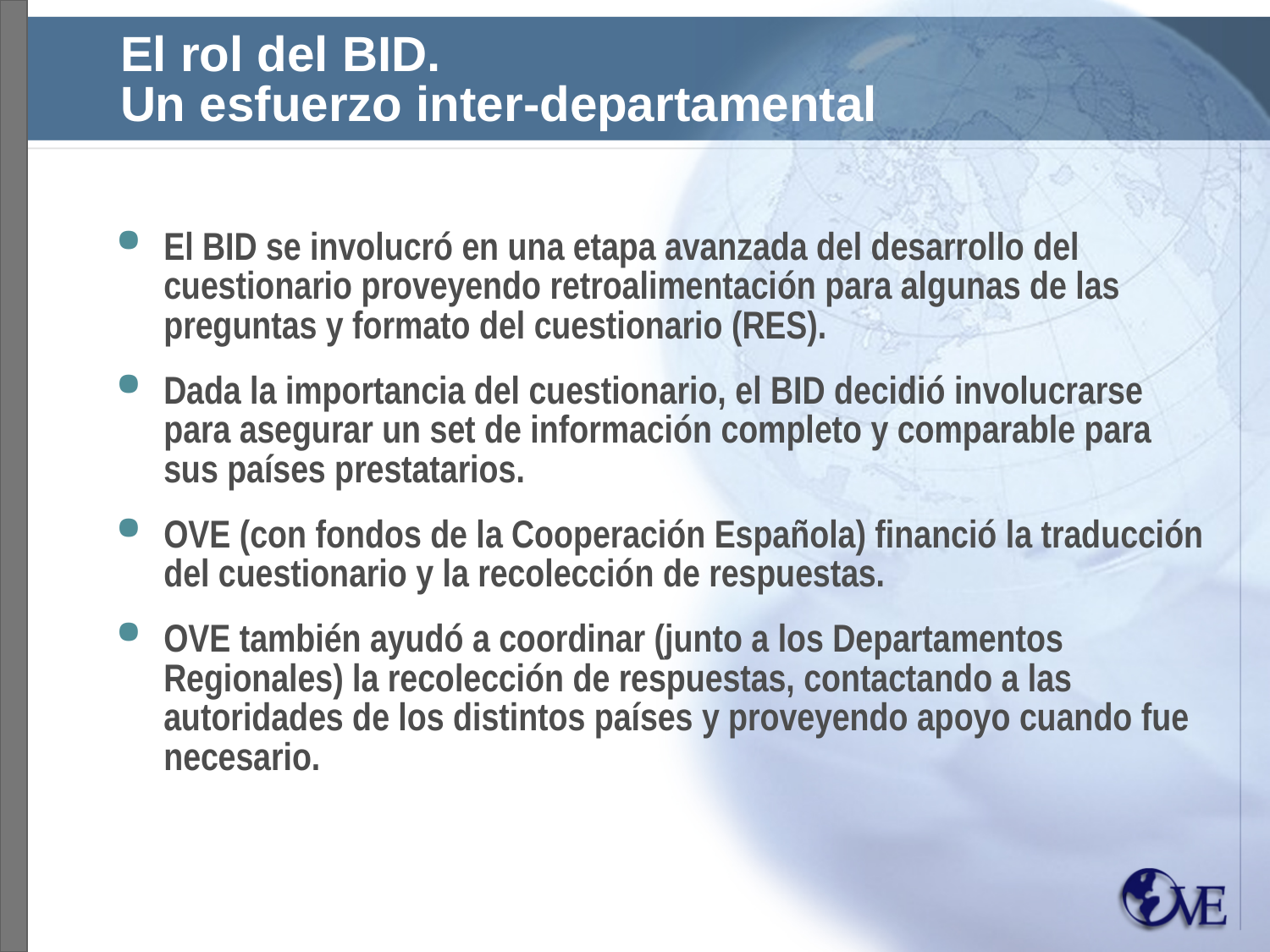

# El rol del BID. Un esfuerzo inter-departamental
El BID se involucró en una etapa avanzada del desarrollo del cuestionario proveyendo retroalimentación para algunas de las preguntas y formato del cuestionario (RES).
Dada la importancia del cuestionario, el BID decidió involucrarse para asegurar un set de información completo y comparable para sus países prestatarios.
OVE (con fondos de la Cooperación Española) financió la traducción del cuestionario y la recolección de respuestas.
OVE también ayudó a coordinar (junto a los Departamentos Regionales) la recolección de respuestas, contactando a las autoridades de los distintos países y proveyendo apoyo cuando fue necesario.